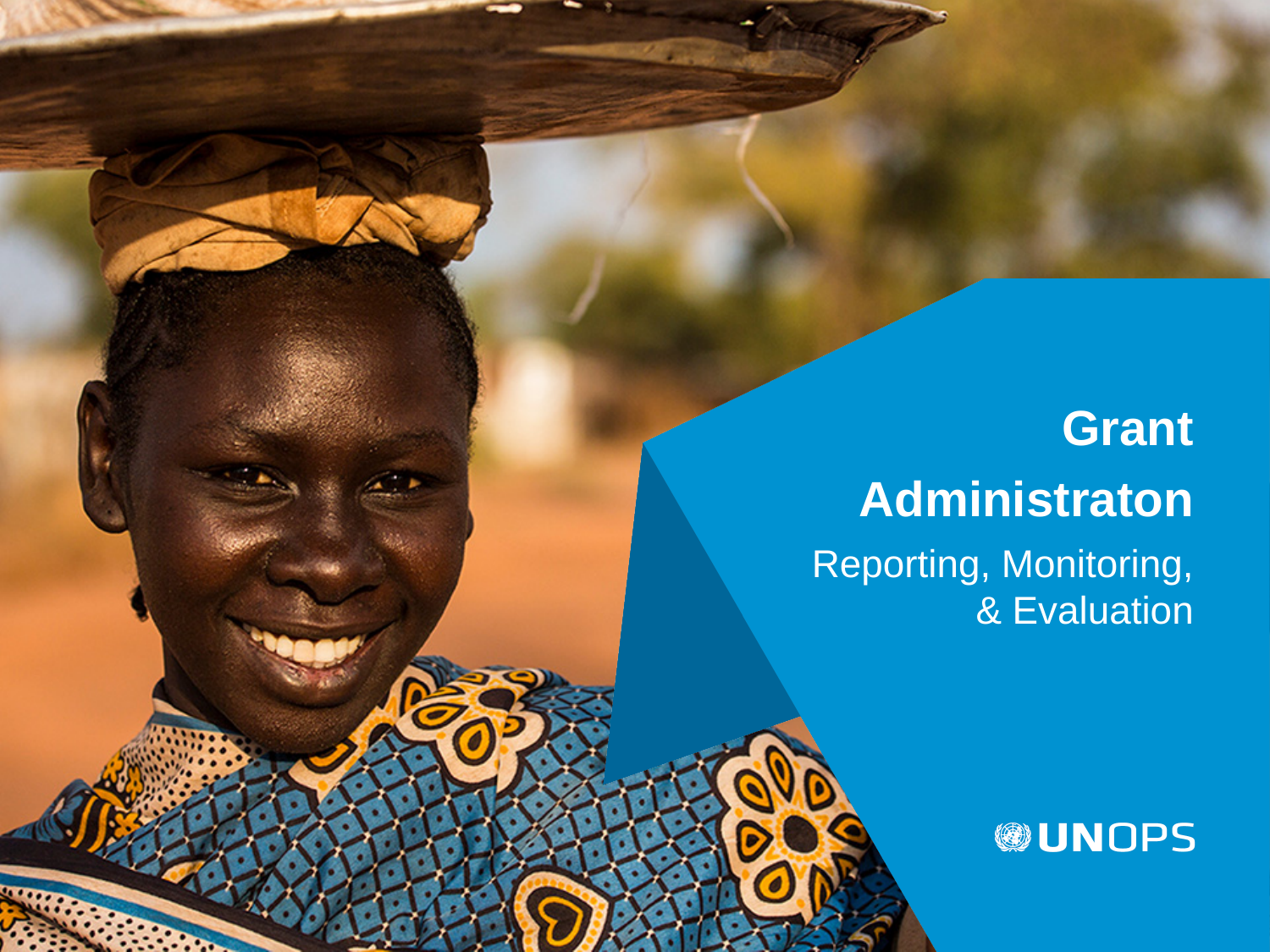

# Grant Administraton
Reporting, Monitoring, & Evaluation